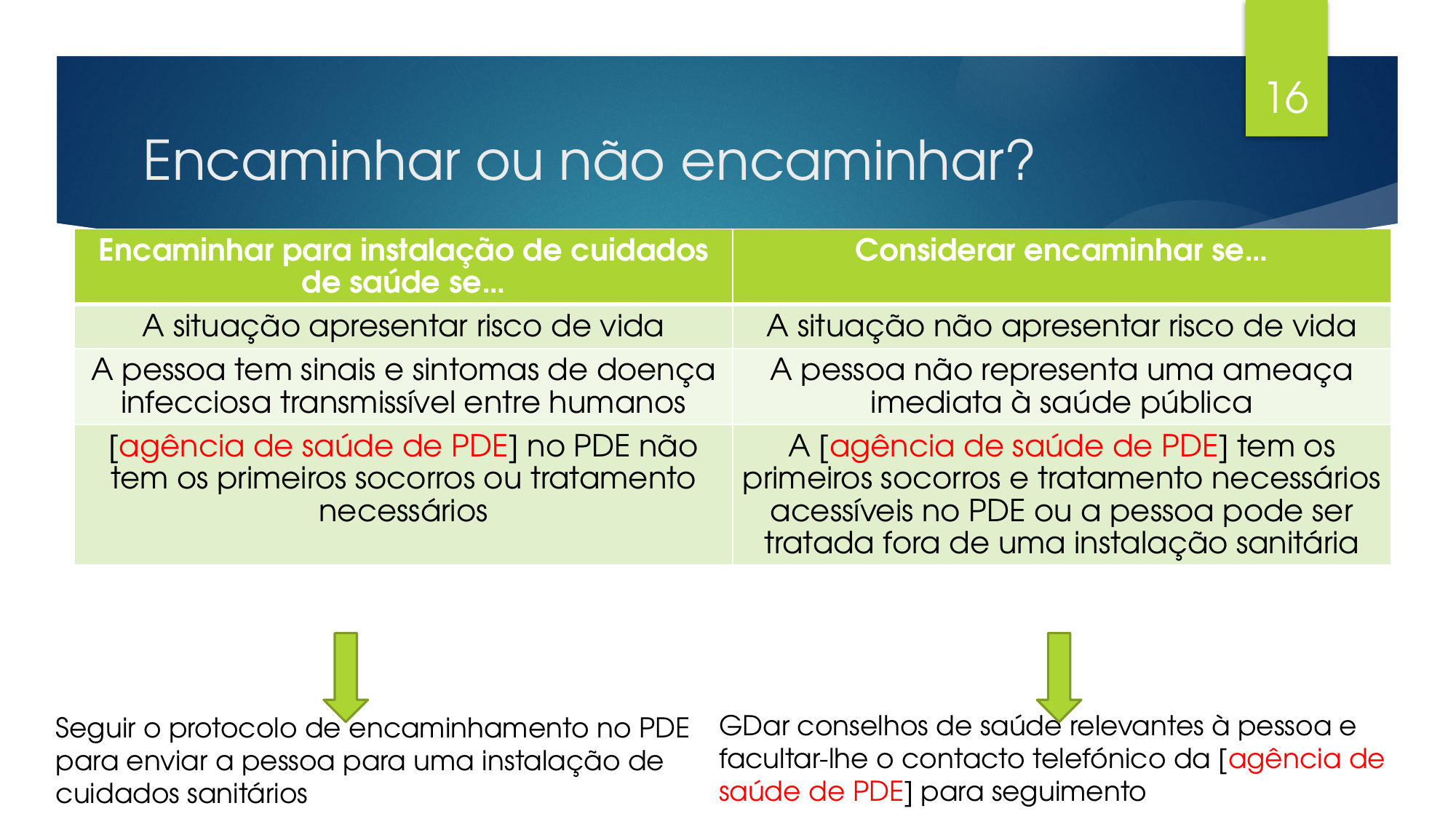

16
# Encaminhar ou não encaminhar?
| Encaminhar para instalação de cuidados de saúde se… | Considerar encaminhar se… |
| --- | --- |
| A situação apresentar risco de vida | A situação não apresentar risco de vida |
| A pessoa tem sinais e sintomas de doença infecciosa transmissível entre humanos | A pessoa não representa uma ameaça imediata à saúde pública |
| [agência de saúde de PDE] no PDE não tem os primeiros socorros ou tratamento necessários | A [agência de saúde de PDE] tem os primeiros socorros e tratamento necessários acessíveis no PDE ou a pessoa pode ser tratada fora de uma instalação sanitária |

GDar conselhos de saúde relevantes à pessoa e facultar-lhe o contacto telefónico da [agência de saúde de PDE] para seguimento
Seguir o protocolo de encaminhamento no PDE para enviar a pessoa para uma instalação de cuidados sanitários